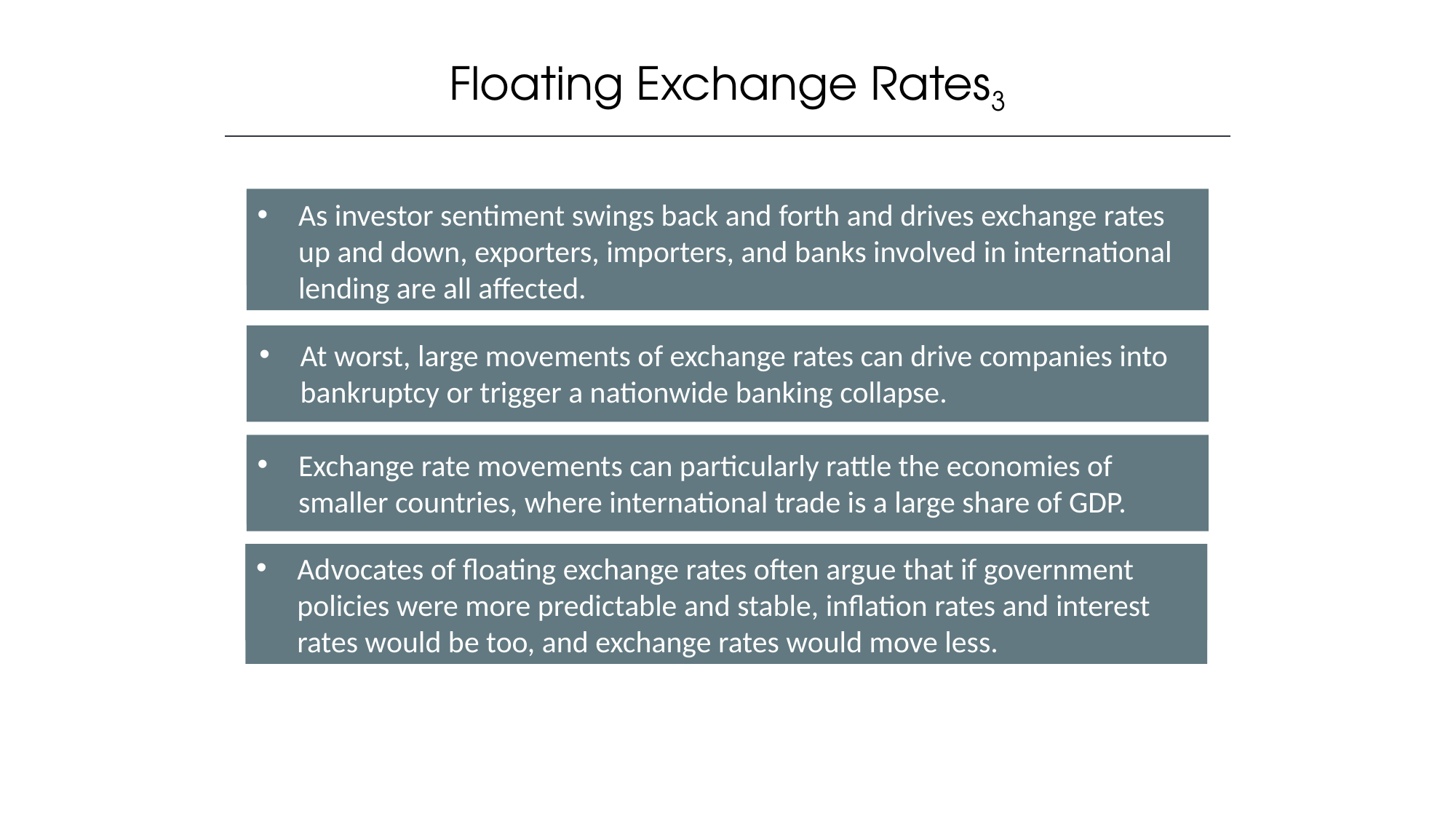

Floating Exchange Rates3

As investor sentiment swings back and forth and drives exchange rates up and down, exporters, importers, and banks involved in international lending are all affected.

At worst, large movements of exchange rates can drive companies into bankruptcy or trigger a nationwide banking collapse.

Exchange rate movements can particularly rattle the economies of smaller countries, where international trade is a large share of GDP.
Advocates of floating exchange rates often argue that if government policies were more predictable and stable, inflation rates and interest rates would be too, and exchange rates would move less.